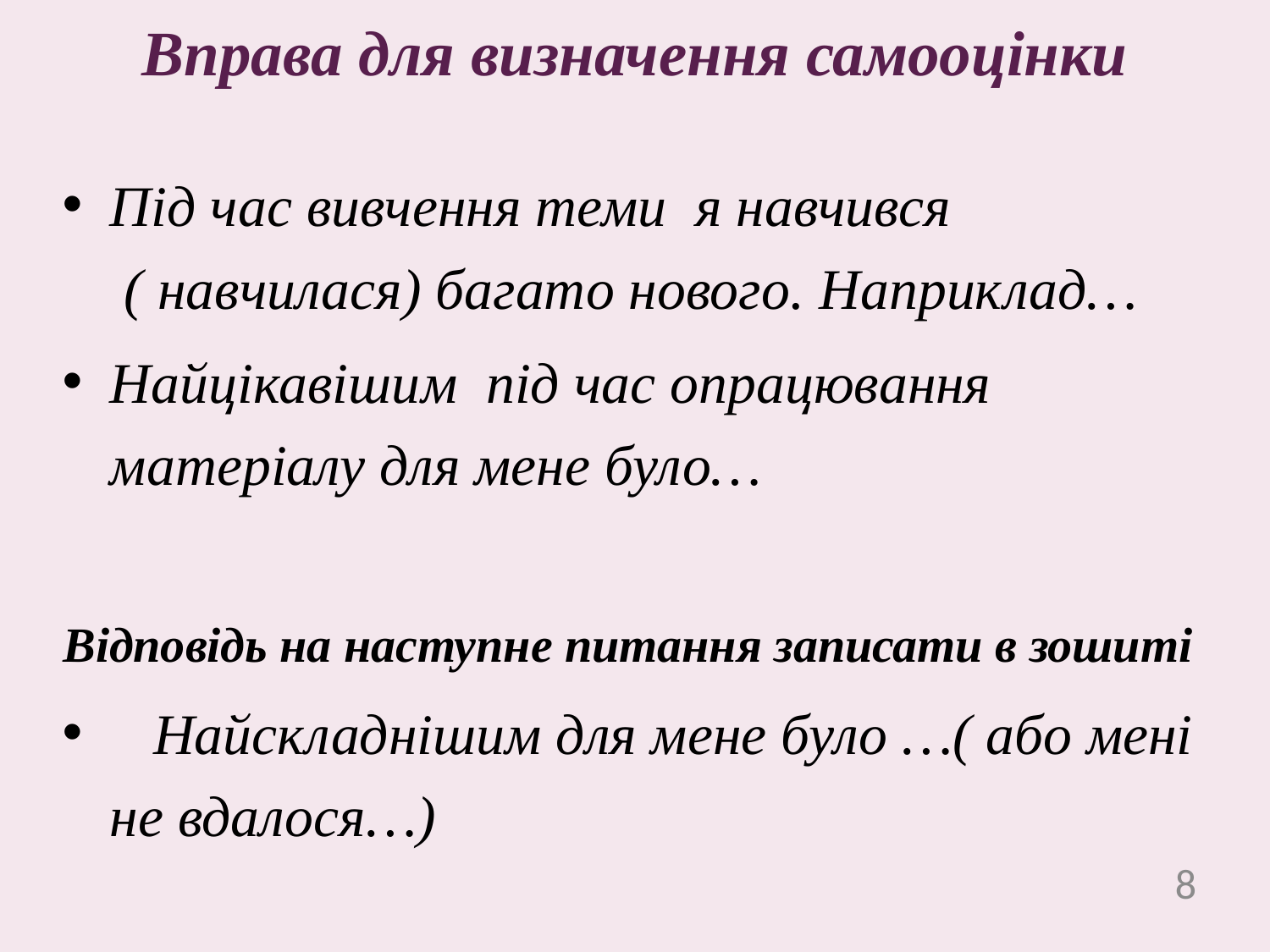

# Вправа для визначення самооцінки
Під час вивчення теми  я навчився                  ( навчилася) багато нового. Наприклад…
Найцікавішим  під час опрацювання матеріалу для мене було…

Відповідь на наступне питання записати в зошиті
   Найскладнішим для мене було …( або мені не вдалося…)

8